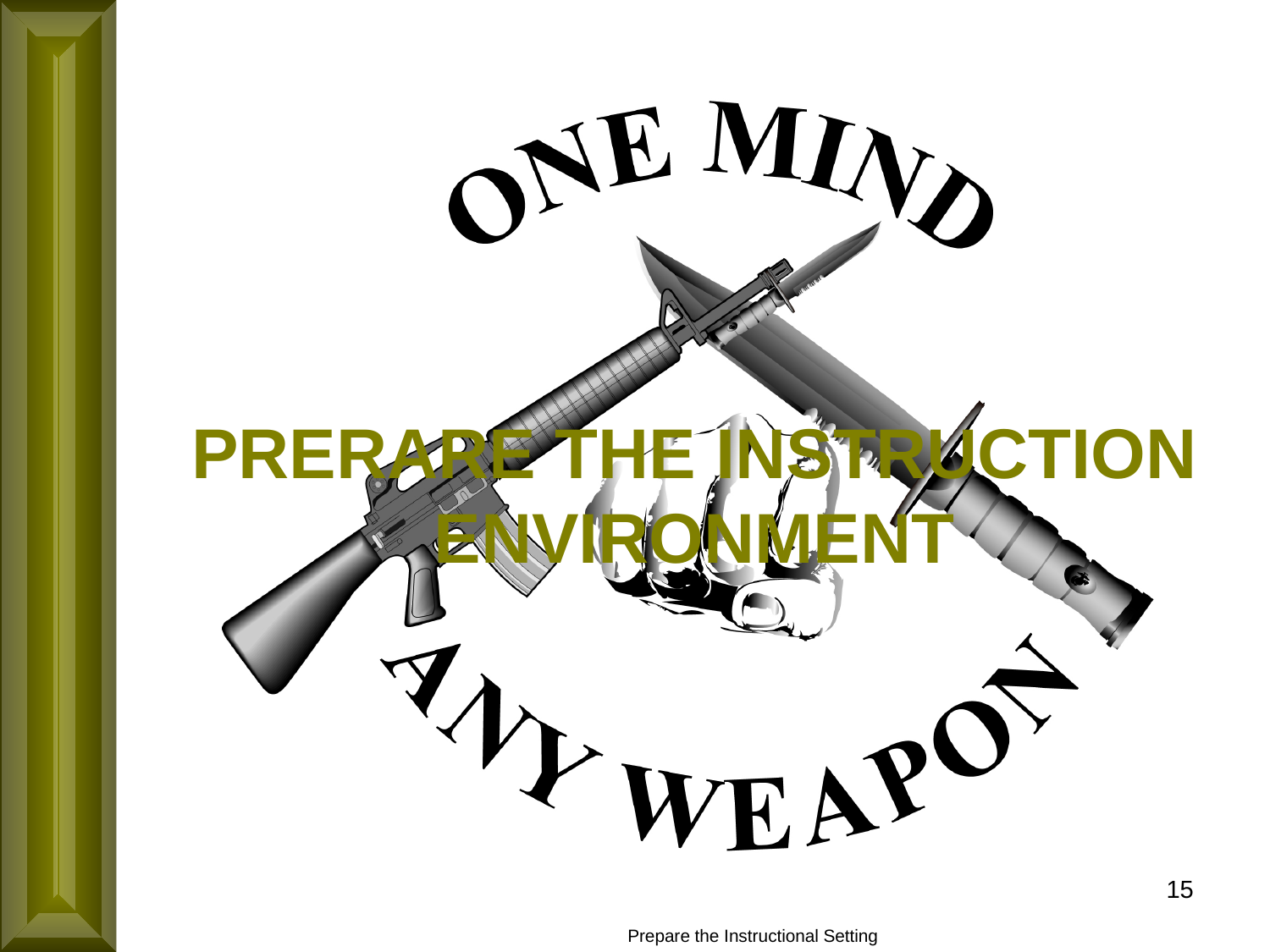

PRERARE THE INSTRUCTION ENVIRONMENT
15
Prepare the Instructional Setting